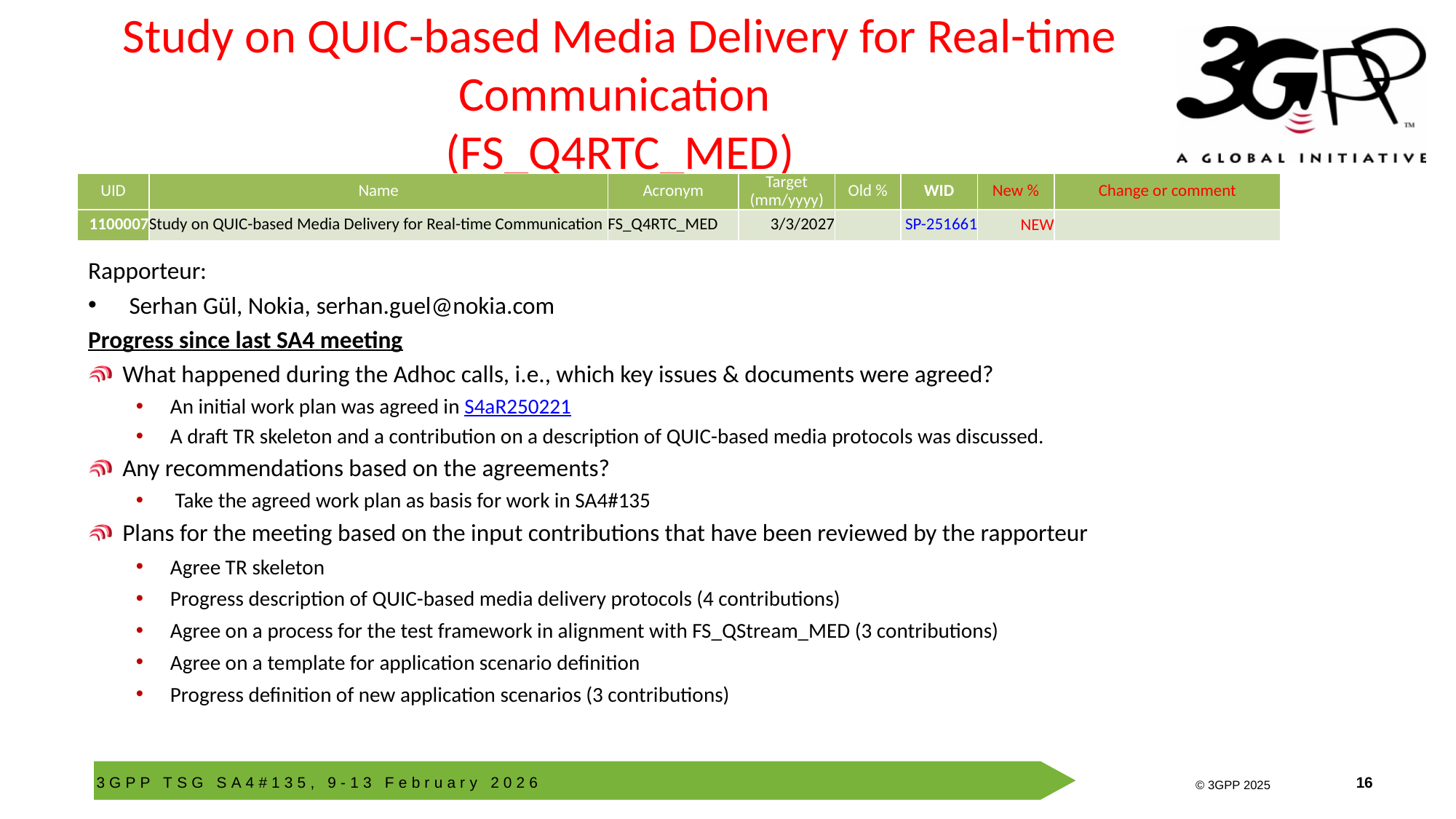

# Study on QUIC-based Media Delivery for Real-time Communication (FS_Q4RTC_MED)
| UID | Name | Acronym | Target (mm/yyyy) | Old % | WID | New % | Change or comment |
| --- | --- | --- | --- | --- | --- | --- | --- |
| 1100007 | Study on QUIC-based Media Delivery for Real-time Communication | FS\_Q4RTC\_MED | 3/3/2027 |  | SP-251661 | NEW |  |
Rapporteur:
Serhan Gül, Nokia, serhan.guel@nokia.com
Progress since last SA4 meeting
What happened during the Adhoc calls, i.e., which key issues & documents were agreed?
An initial work plan was agreed in S4aR250221
A draft TR skeleton and a contribution on a description of QUIC-based media protocols was discussed.
Any recommendations based on the agreements?
 Take the agreed work plan as basis for work in SA4#135
Plans for the meeting based on the input contributions that have been reviewed by the rapporteur
Agree TR skeleton
Progress description of QUIC-based media delivery protocols (4 contributions)
Agree on a process for the test framework in alignment with FS_QStream_MED (3 contributions)
Agree on a template for application scenario definition
Progress definition of new application scenarios (3 contributions)